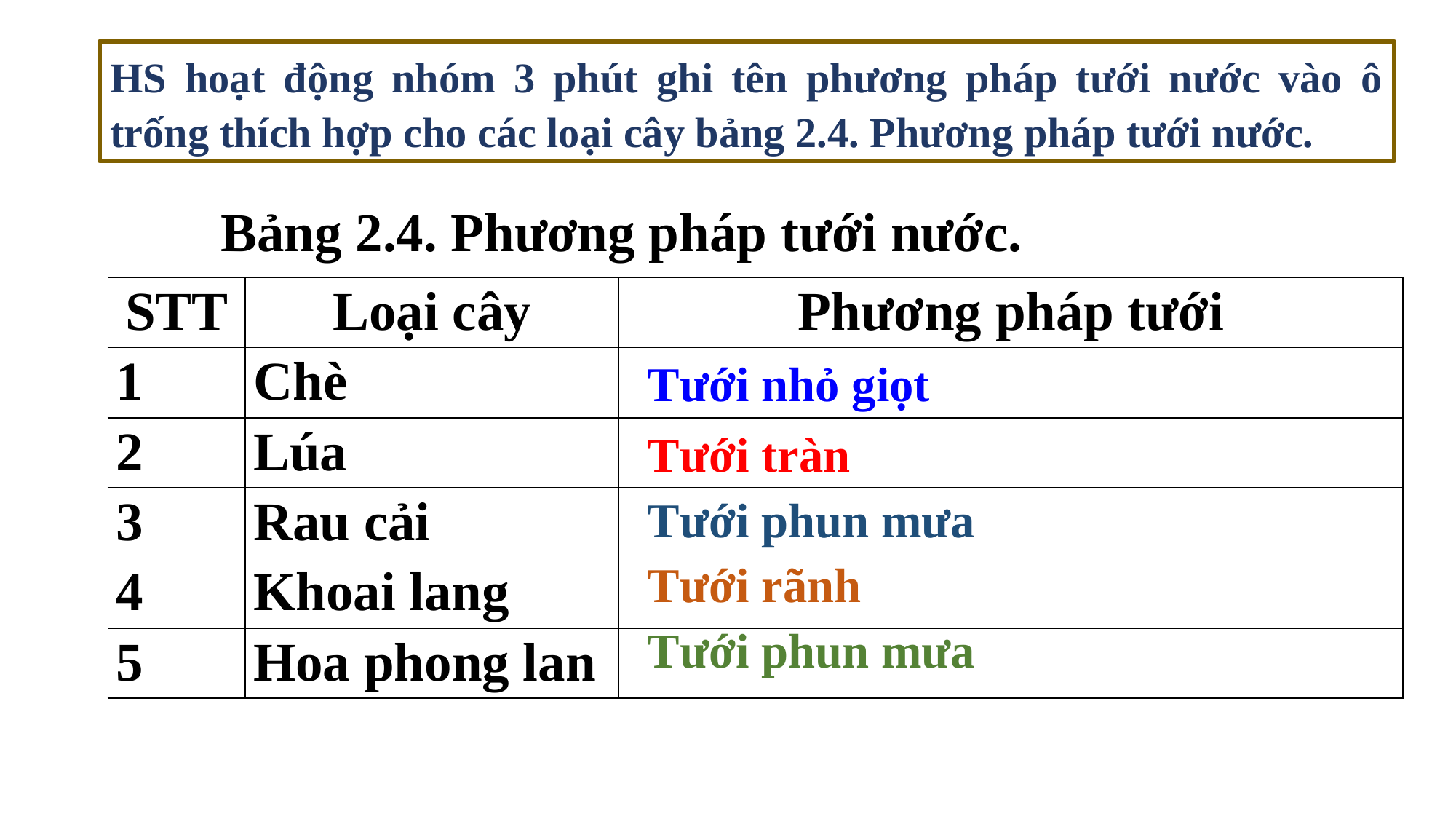

HS hoạt động nhóm 3 phút ghi tên phương pháp tưới nước vào ô trống thích hợp cho các loại cây bảng 2.4. Phương pháp tưới nước.
Bảng 2.4. Phương pháp tưới nước.
| STT | Loại cây | Phương pháp tưới |
| --- | --- | --- |
| 1 | Chè |  |
| 2 | Lúa |  |
| 3 | Rau cải |  |
| 4 | Khoai lang |  |
| 5 | Hoa phong lan |  |
Tưới nhỏ giọt
Tưới tràn
Tưới phun mưa
Tưới rãnh
Tưới phun mưa